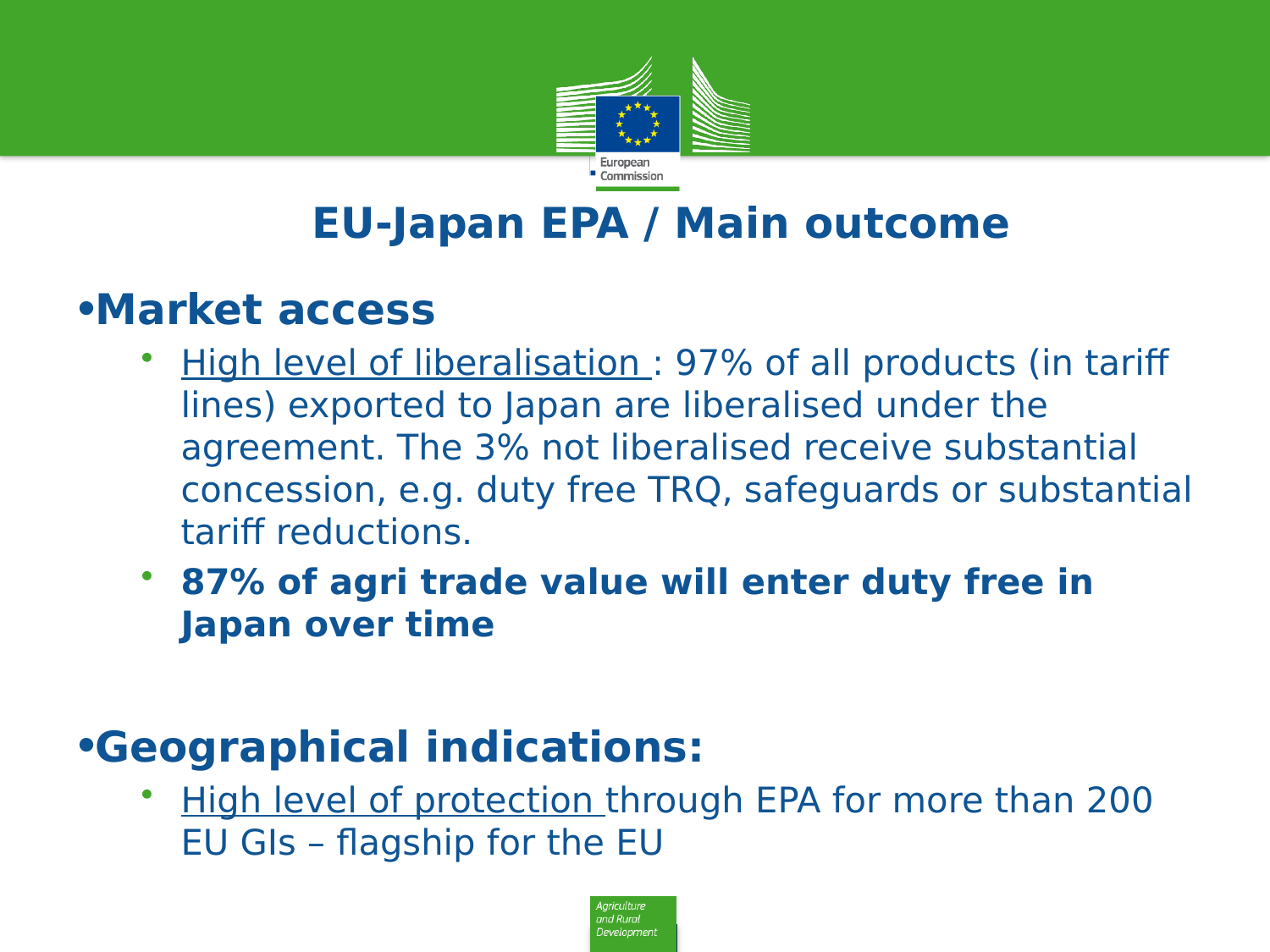

# EU-Japan EPA / Main outcome
Market access
High level of liberalisation : 97% of all products (in tariff lines) exported to Japan are liberalised under the agreement. The 3% not liberalised receive substantial concession, e.g. duty free TRQ, safeguards or substantial tariff reductions.
87% of agri trade value will enter duty free in Japan over time

Geographical indications:
High level of protection through EPA for more than 200 EU GIs – flagship for the EU